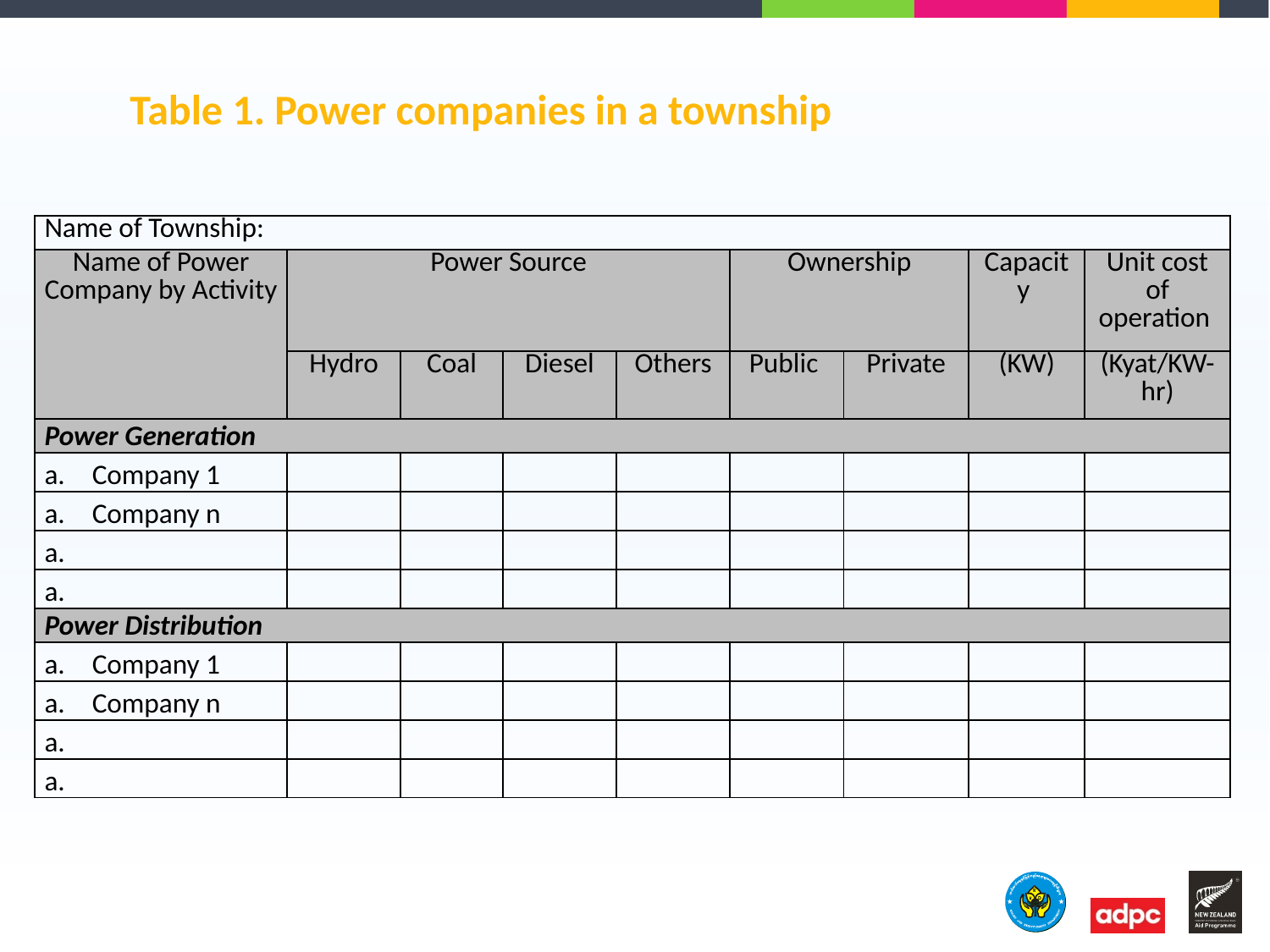

Table 1. Power companies in a township
| Name of Township: |  |  |  |  |  |  |  |  |
| --- | --- | --- | --- | --- | --- | --- | --- | --- |
| Name of Power Company by Activity | Power Source |  |  |  | Ownership |  | Capacity | Unit cost of operation |
|  | Hydro | Coal | Diesel | Others | Public | Private | (KW) | (Kyat/KW-hr) |
| Power Generation |  |  |  |  |  |  |  |  |
| Company 1 |  |  |  |  |  |  |  |  |
| Company n |  |  |  |  |  |  |  |  |
|  |  |  |  |  |  |  |  |  |
|  |  |  |  |  |  |  |  |  |
| Power Distribution |  |  |  |  |  |  |  |  |
| Company 1 |  |  |  |  |  |  |  |  |
| Company n |  |  |  |  |  |  |  |  |
|  |  |  |  |  |  |  |  |  |
|  |  |  |  |  |  |  |  |  |